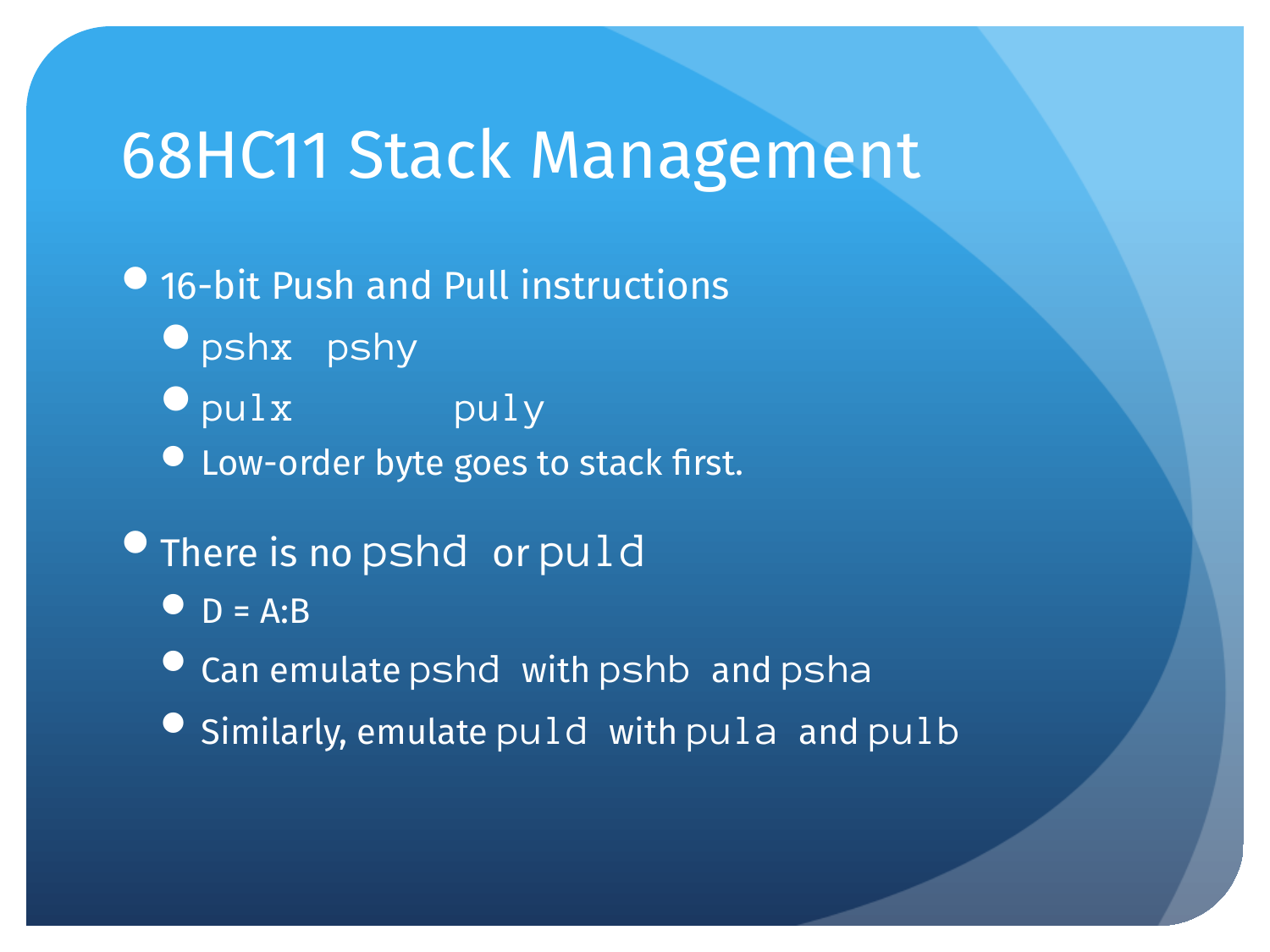

# 68HC11 Stack Management
16-bit Push and Pull instructions
pshx 	pshy
pulx  	puly
Low-order byte goes to stack first.
There is no pshd or puld
D = A:B
Can emulate pshd with pshb and psha
Similarly, emulate puld with pula and pulb